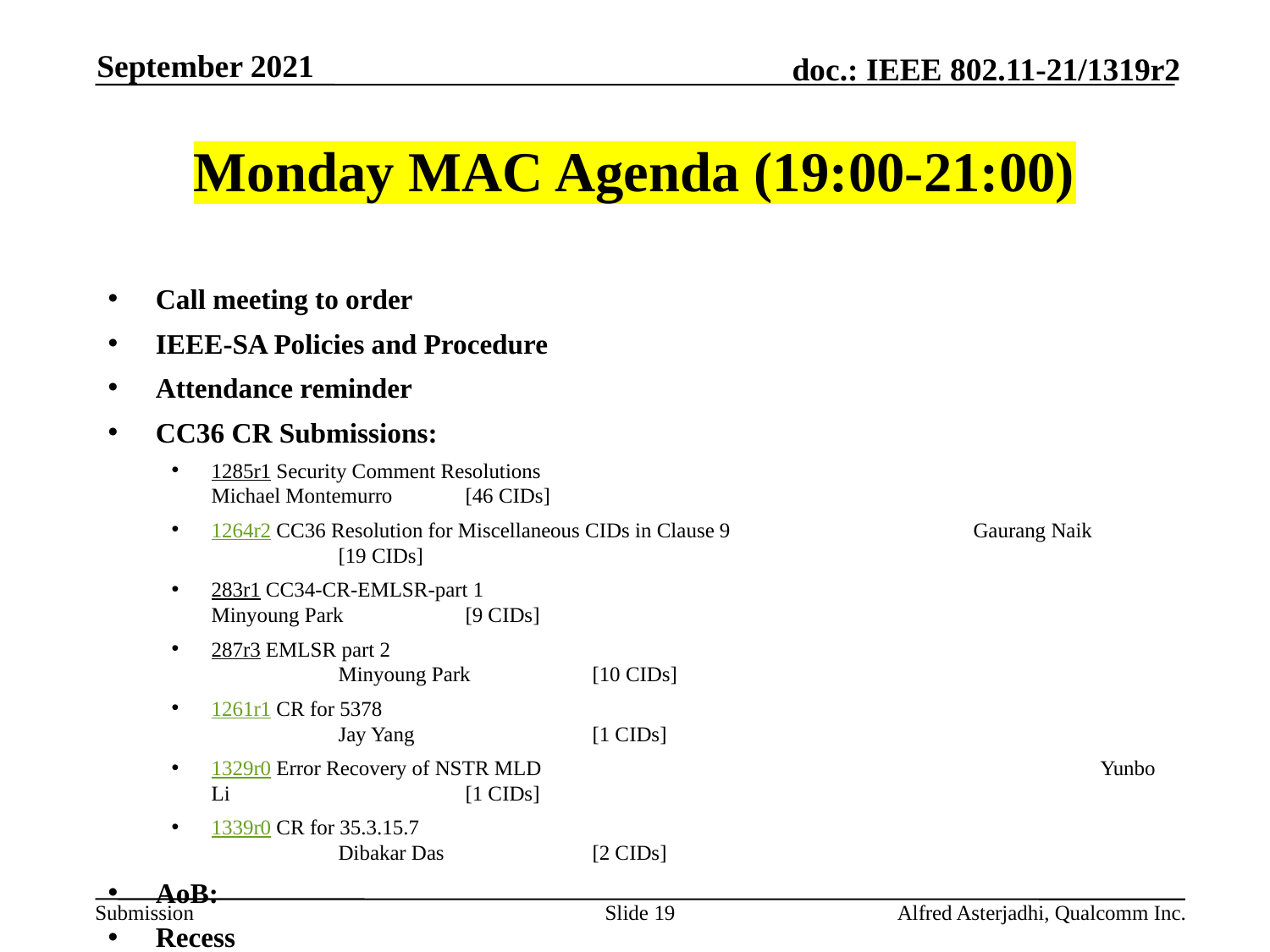

September 2021
# Monday MAC Agenda (19:00-21:00)
Call meeting to order
IEEE-SA Policies and Procedure
Attendance reminder
CC36 CR Submissions:
1285r1 Security Comment Resolutions					Michael Montemurro	[46 CIDs]
1264r2 CC36 Resolution for Miscellaneous CIDs in Clause 9		Gaurang Naik 		[19 CIDs]
283r1 CC34-CR-EMLSR-part 1					Minyoung Park 	[9 CIDs]
287r3 EMLSR part 2							Minyoung Park 	[10 CIDs]
1261r1 CR for 5378							Jay Yang 		[1 CIDs]
1329r0 Error Recovery of NSTR MLD					Yunbo Li 		[1 CIDs]
1339r0 CR for 35.3.15.7							Dibakar Das 		[2 CIDs]
AoB:
Recess

Slide 19
Alfred Asterjadhi, Qualcomm Inc.